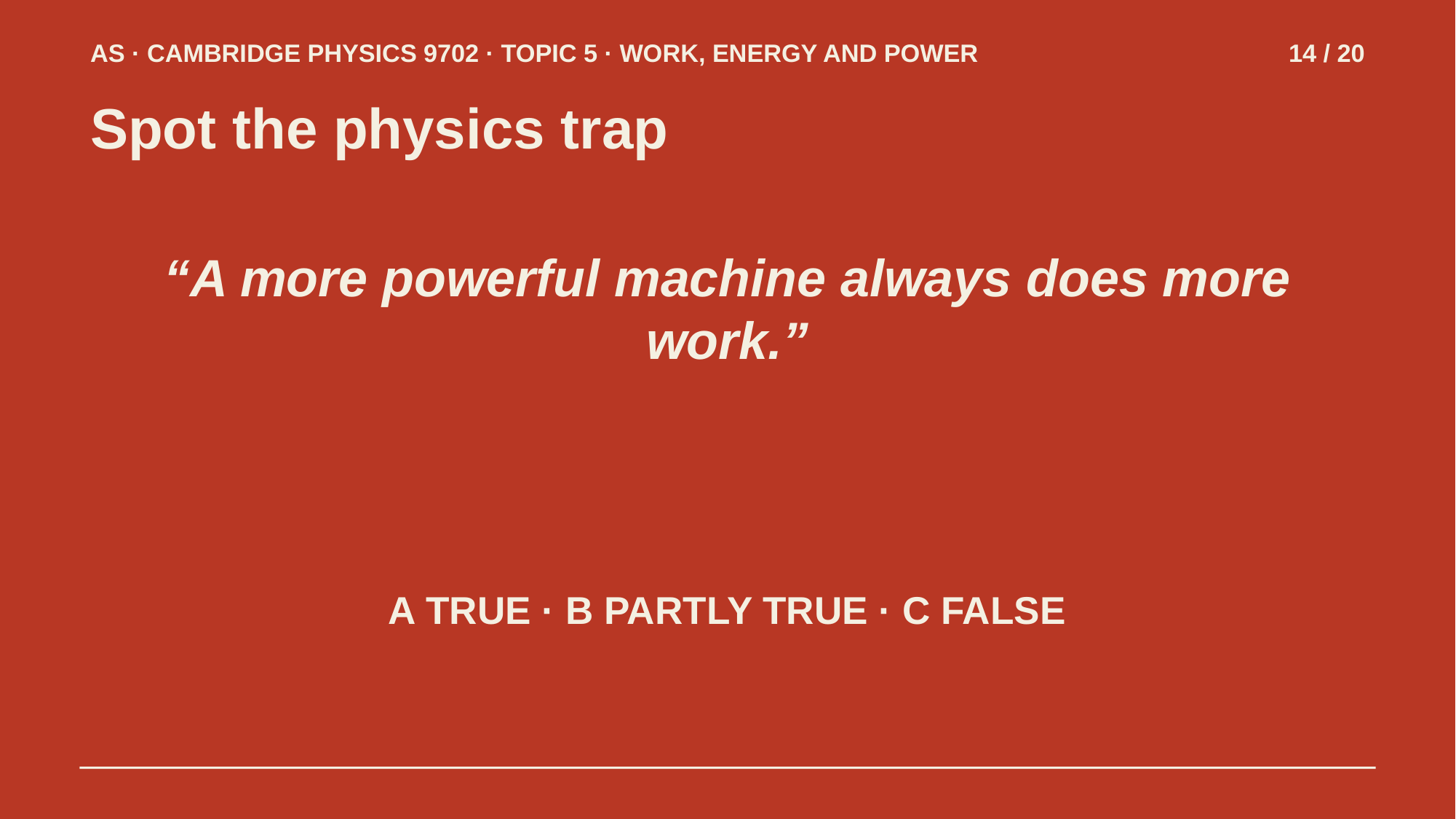

AS · CAMBRIDGE PHYSICS 9702 · TOPIC 5 · WORK, ENERGY AND POWER
14 / 20
Spot the physics trap
“A more powerful machine always does more work.”
A TRUE · B PARTLY TRUE · C FALSE